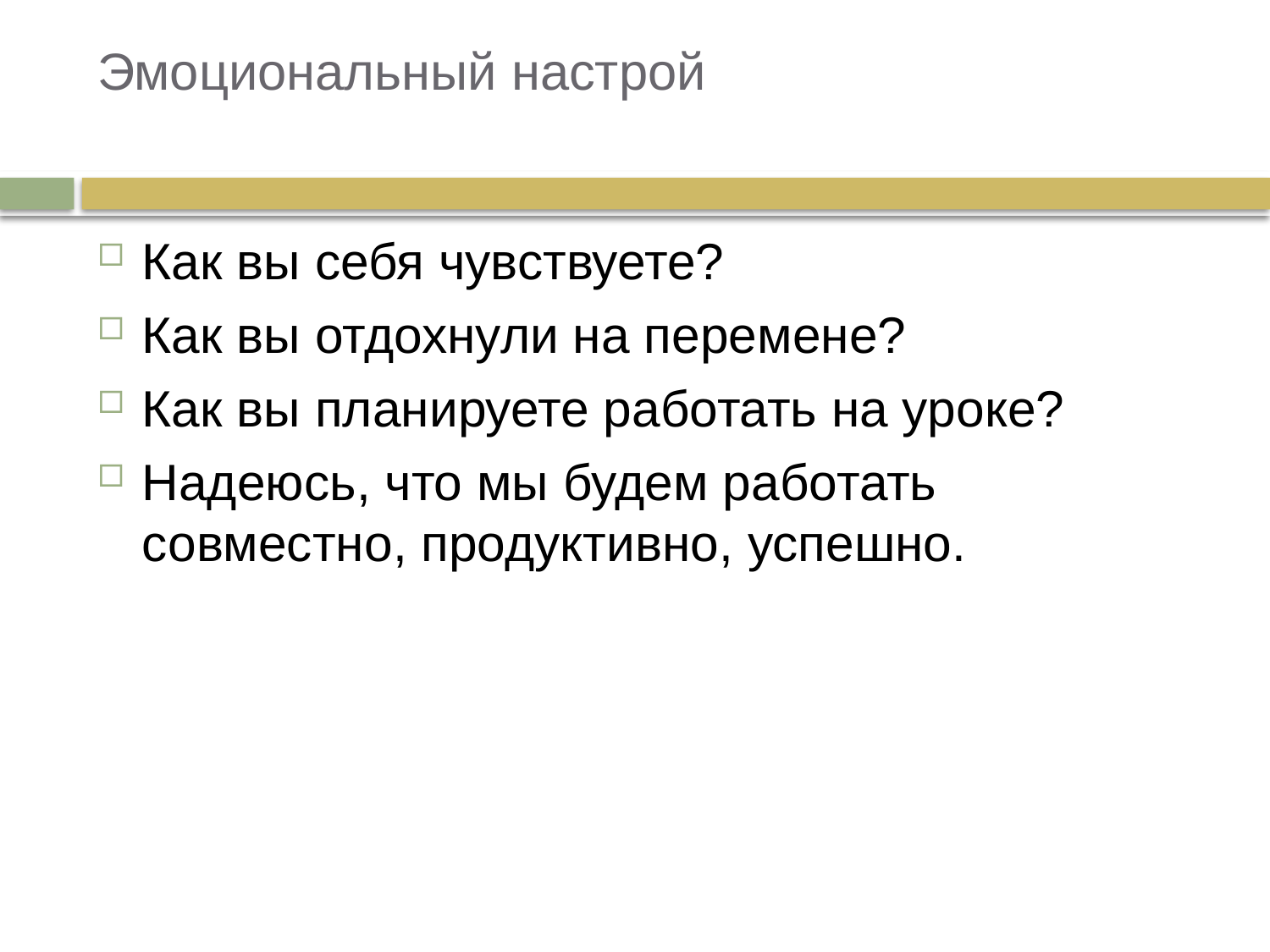

# Эмоциональный настрой
Как вы себя чувствуете?
Как вы отдохнули на перемене?
Как вы планируете работать на уроке?
Надеюсь, что мы будем работать совместно, продуктивно, успешно.